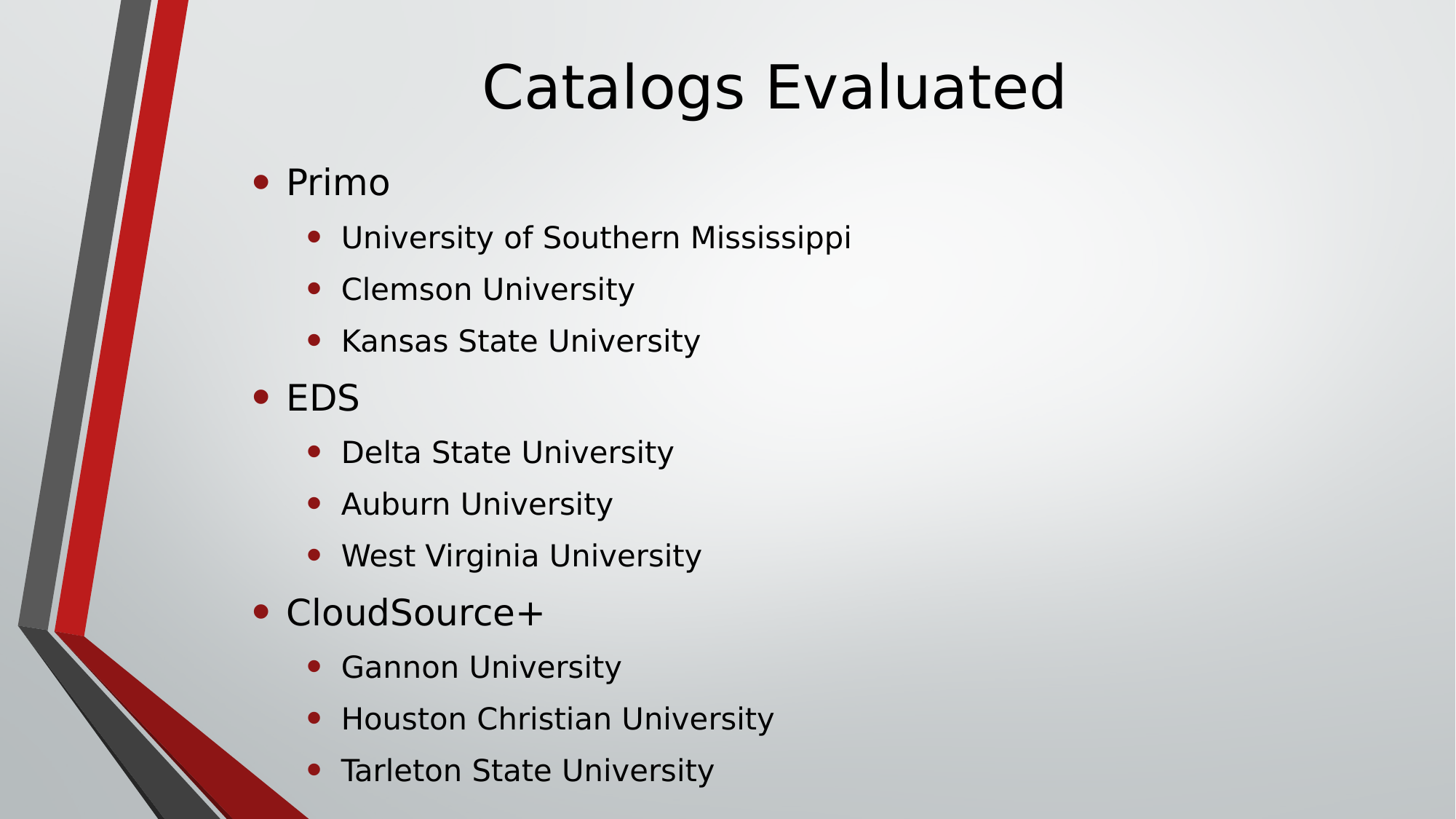

# Catalogs Evaluated
Primo
University of Southern Mississippi
Clemson University
Kansas State University
EDS
Delta State University
Auburn University
West Virginia University
CloudSource+
Gannon University
Houston Christian University
Tarleton State University